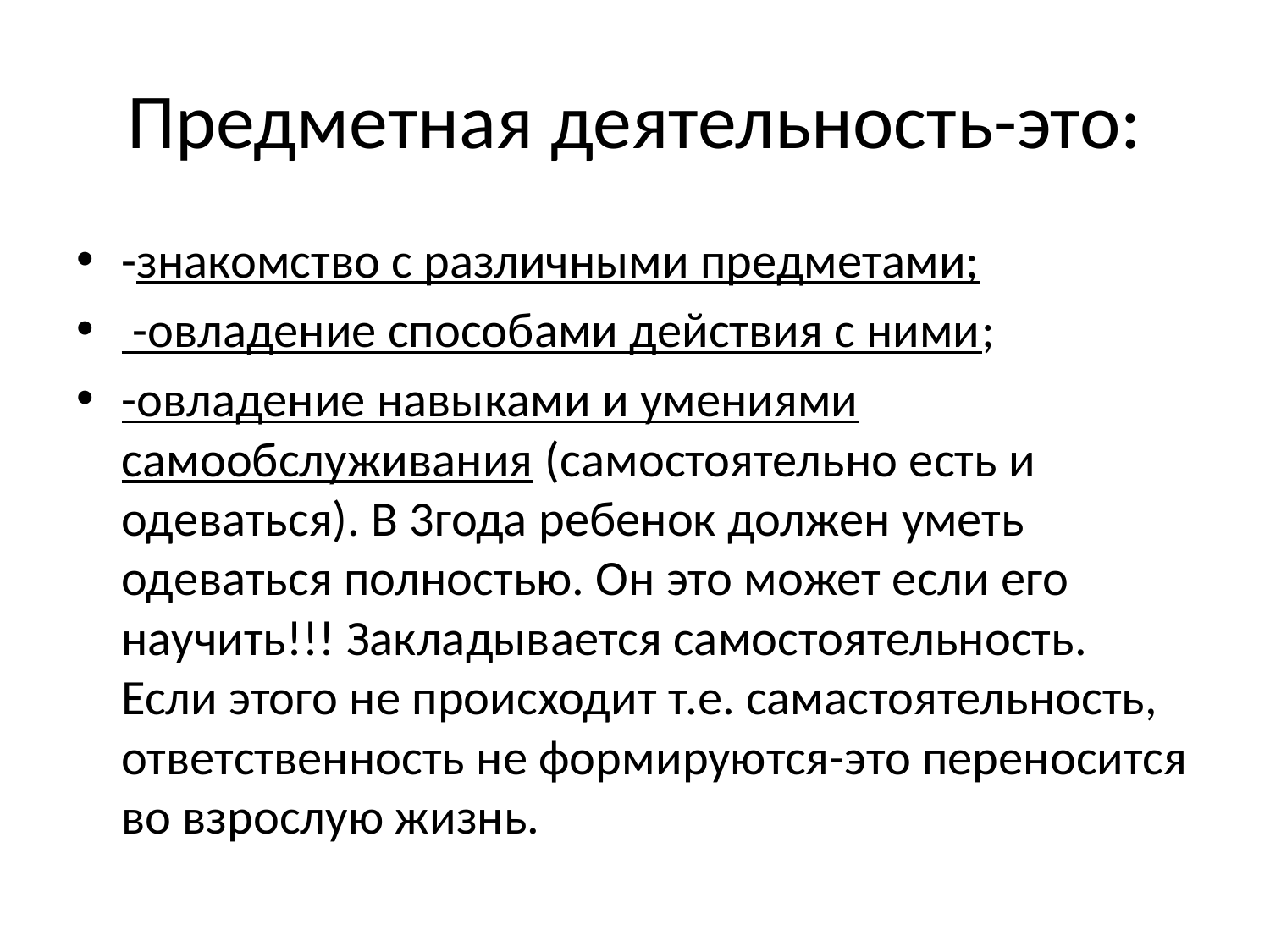

# Предметная деятельность-это:
-знакомство с различными предметами;
 -овладение способами действия с ними;
-овладение навыками и умениями самообслуживания (самостоятельно есть и одеваться). В 3года ребенок должен уметь одеваться полностью. Он это может если его научить!!! Закладывается самостоятельность. Если этого не происходит т.е. самастоятельность, ответственность не формируются-это переносится во взрослую жизнь.